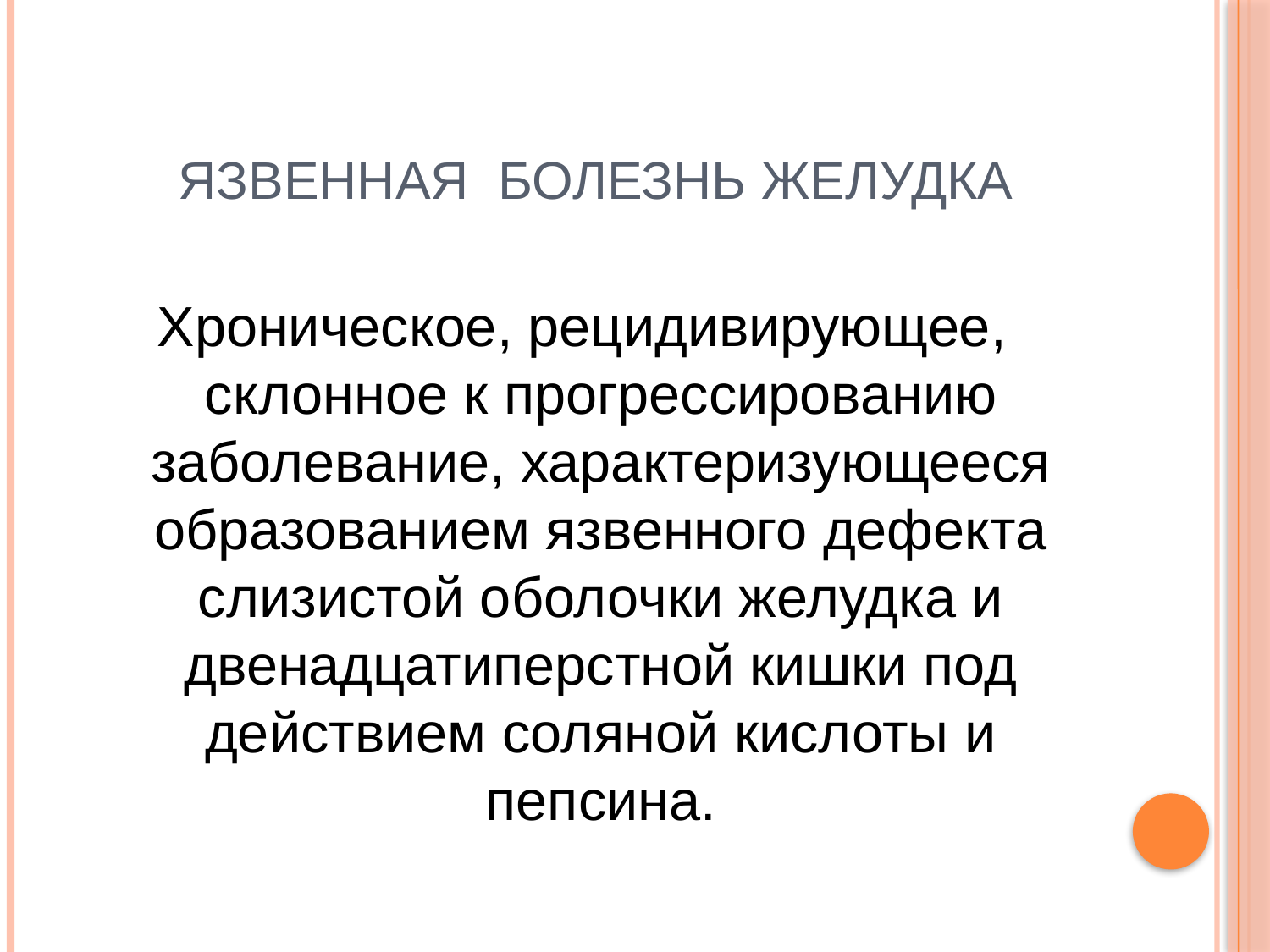

# ЯЗВЕННАЯ  БОЛЕЗНЬ ЖЕЛУДКА

Хроническое, рецидивирующее, склонное к прогрессированию заболевание, характеризующееся образованием язвенного дефекта слизистой оболочки желудка и двенадцатиперстной кишки под действием соляной кислоты и пепсина.